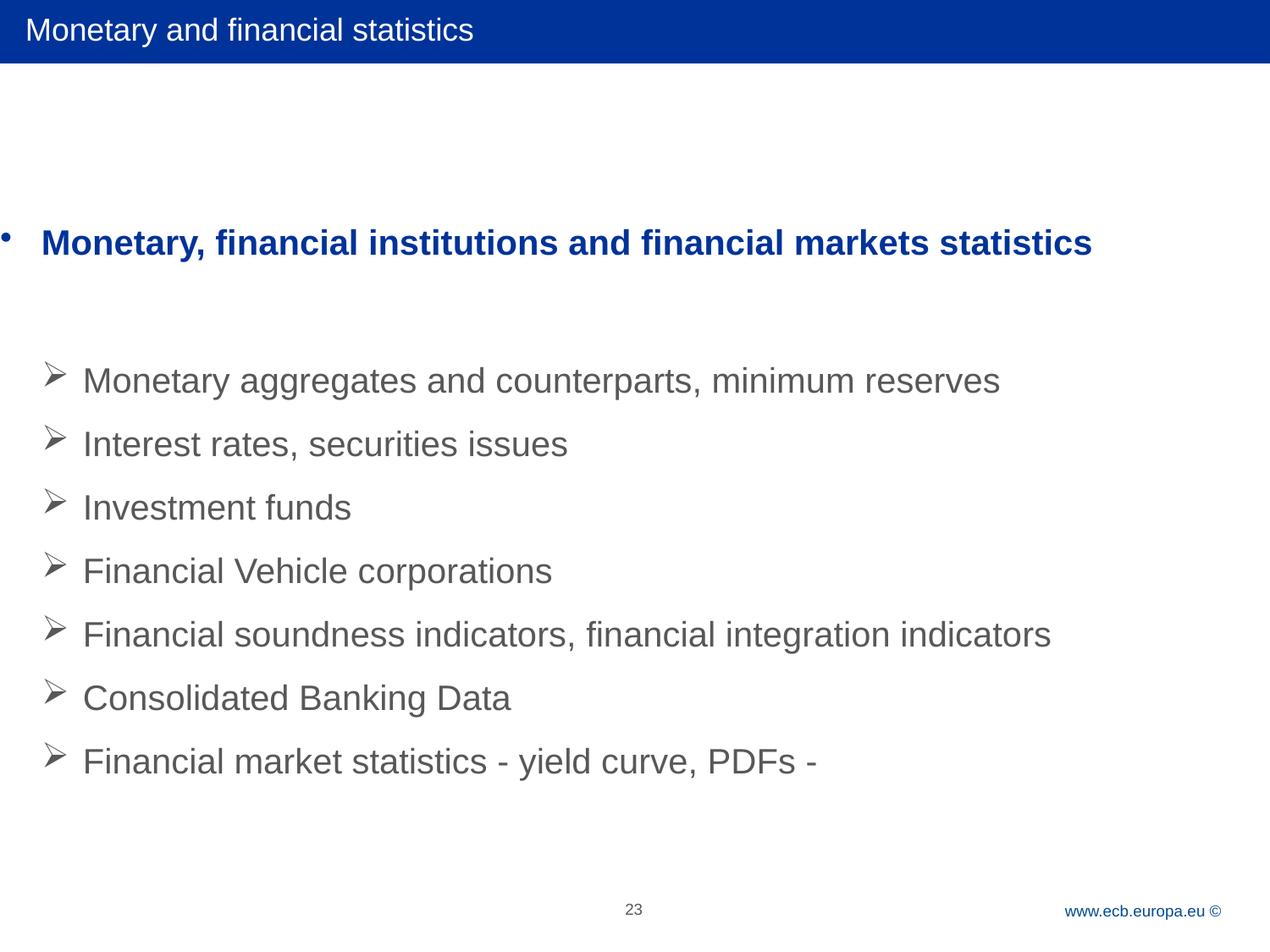

# Monetary and financial statistics

Monetary, financial institutions and financial markets statistics

Monetary aggregates and counterparts, minimum reserves
Interest rates, securities issues
Investment funds
Financial Vehicle corporations
Financial soundness indicators, financial integration indicators
Consolidated Banking Data
Financial market statistics - yield curve, PDFs -

23